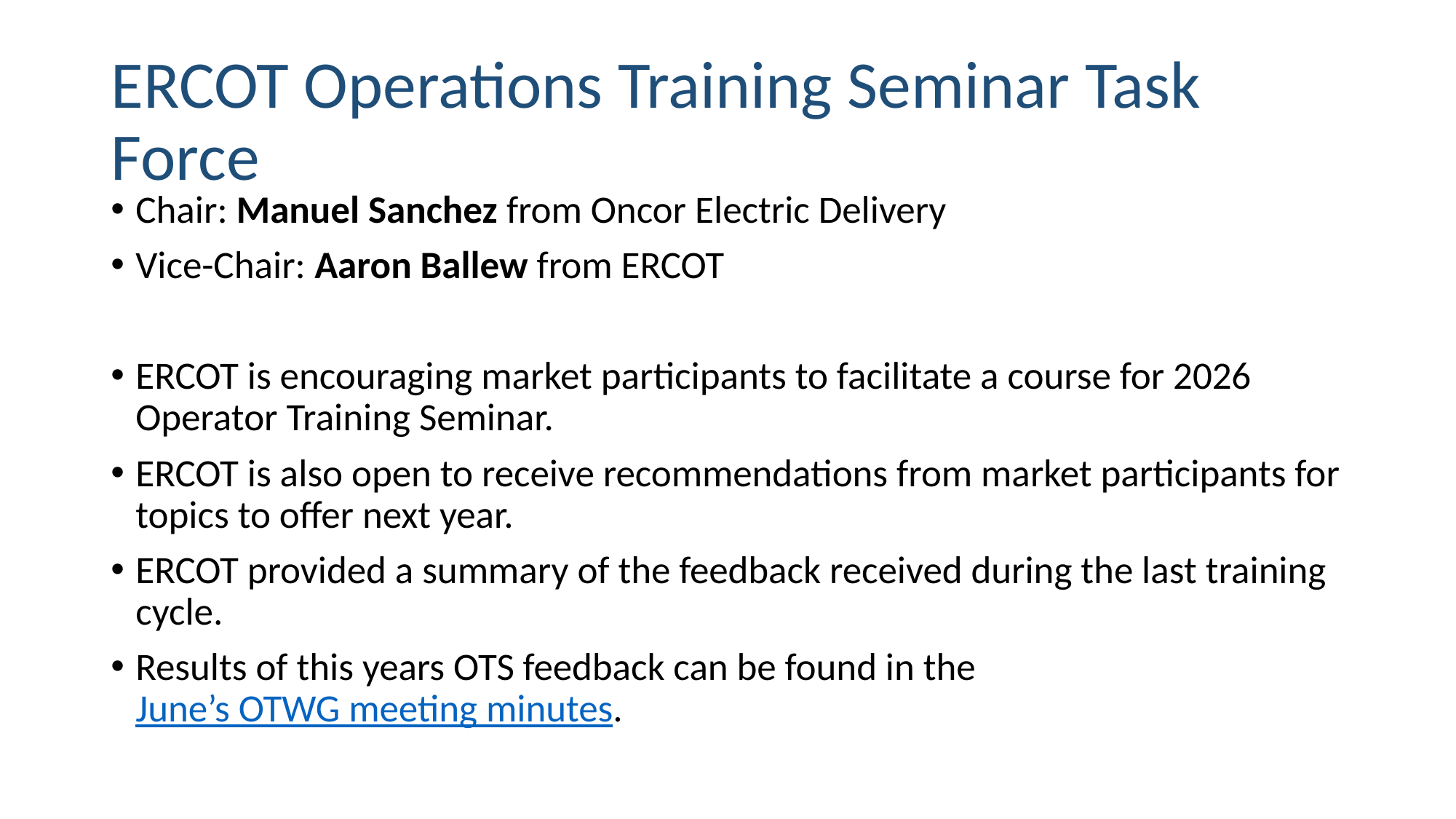

# ERCOT Operations Training Seminar Task Force
Chair: Manuel Sanchez from Oncor Electric Delivery
Vice-Chair: Aaron Ballew from ERCOT

ERCOT is encouraging market participants to facilitate a course for 2026 Operator Training Seminar.
ERCOT is also open to receive recommendations from market participants for topics to offer next year.
ERCOT provided a summary of the feedback received during the last training cycle.
Results of this years OTS feedback can be found in the June’s OTWG meeting minutes.